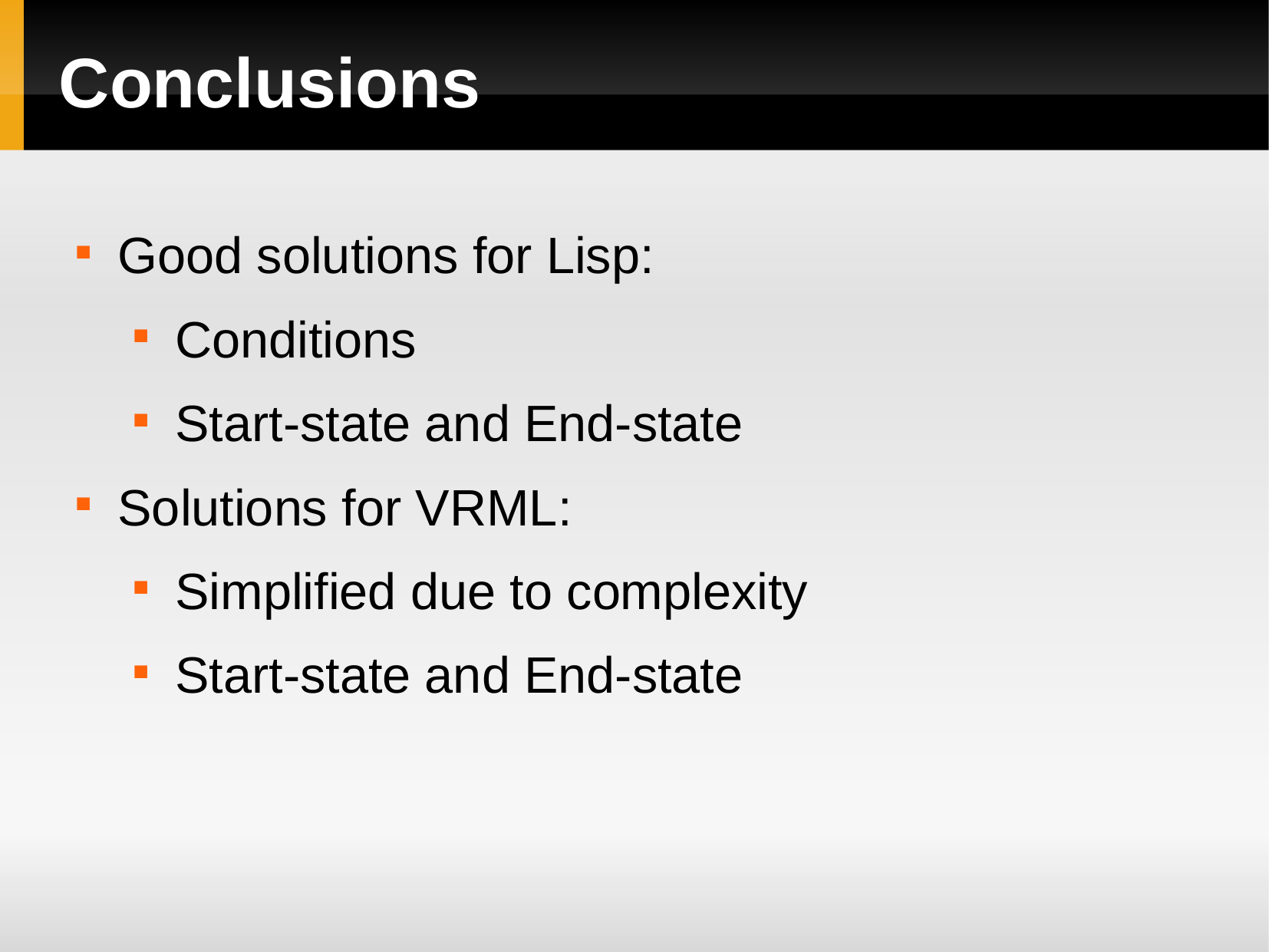

Conclusions
Good solutions for Lisp:
Conditions
Start-state and End-state
Solutions for VRML:
Simplified due to complexity
Start-state and End-state